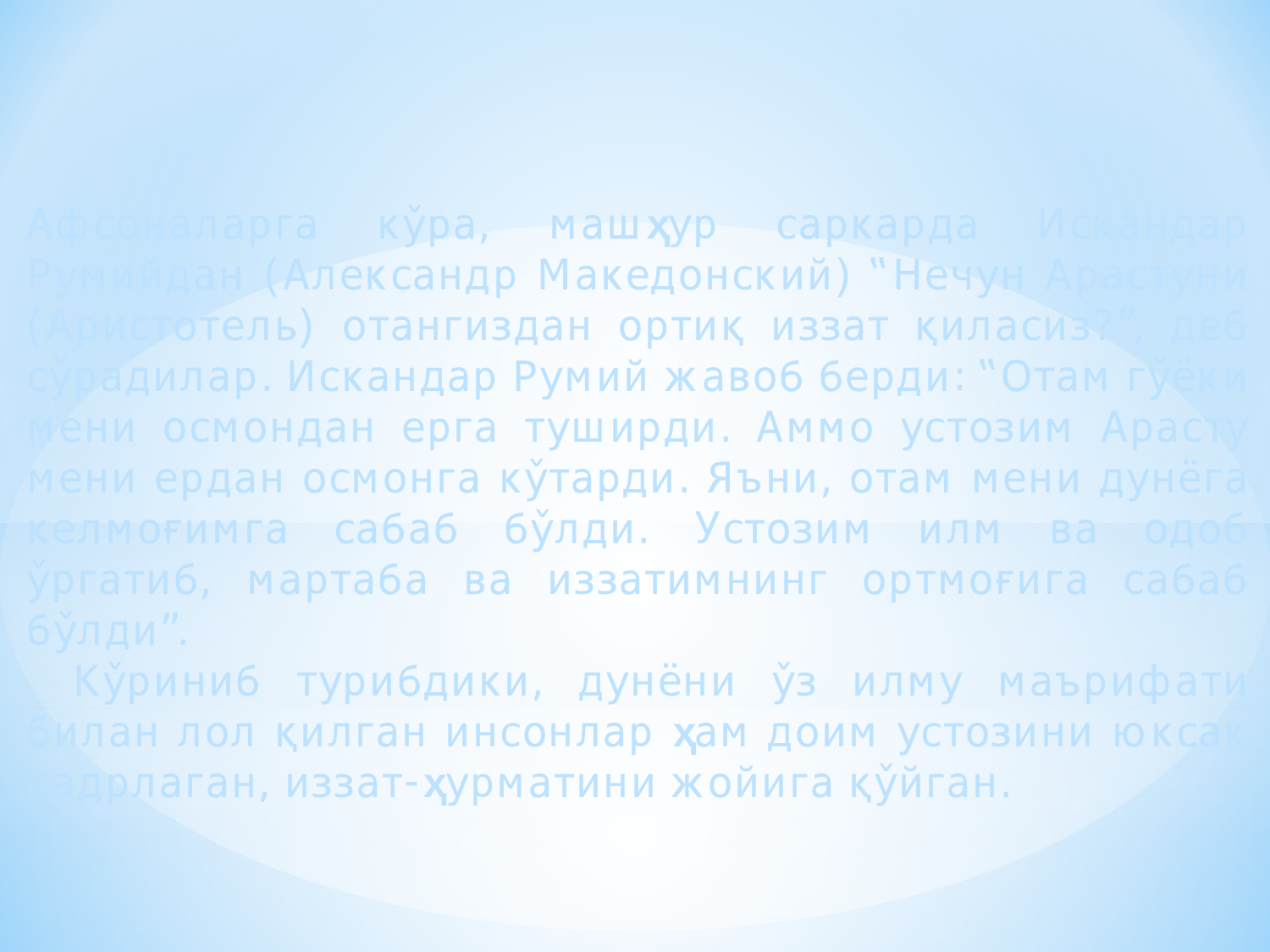

Афсоналарга кўра, машҳур саркарда Искандар Румийдан (Александр Македонский) “Нечун Арастуни (Аристотель) отангиздан ортиқ иззат қиласиз?”, деб сўрадилар. Искандар Румий жавоб берди: “Отам гўёки мени осмондан ерга туширди. Аммо устозим Арасту мени ердан осмонга кўтарди. Яъни, отам мени дунёга келмоғимга сабаб бўлди. Устозим илм ва одоб ўргатиб, мартаба ва иззатимнинг ортмоғига сабаб бўлди”.
  Кўриниб турибдики, дунёни ўз илму маърифати билан лол қилган инсонлар ҳам доим устозини юксак қадрлаган, иззат-ҳурматини жойига қўйган.